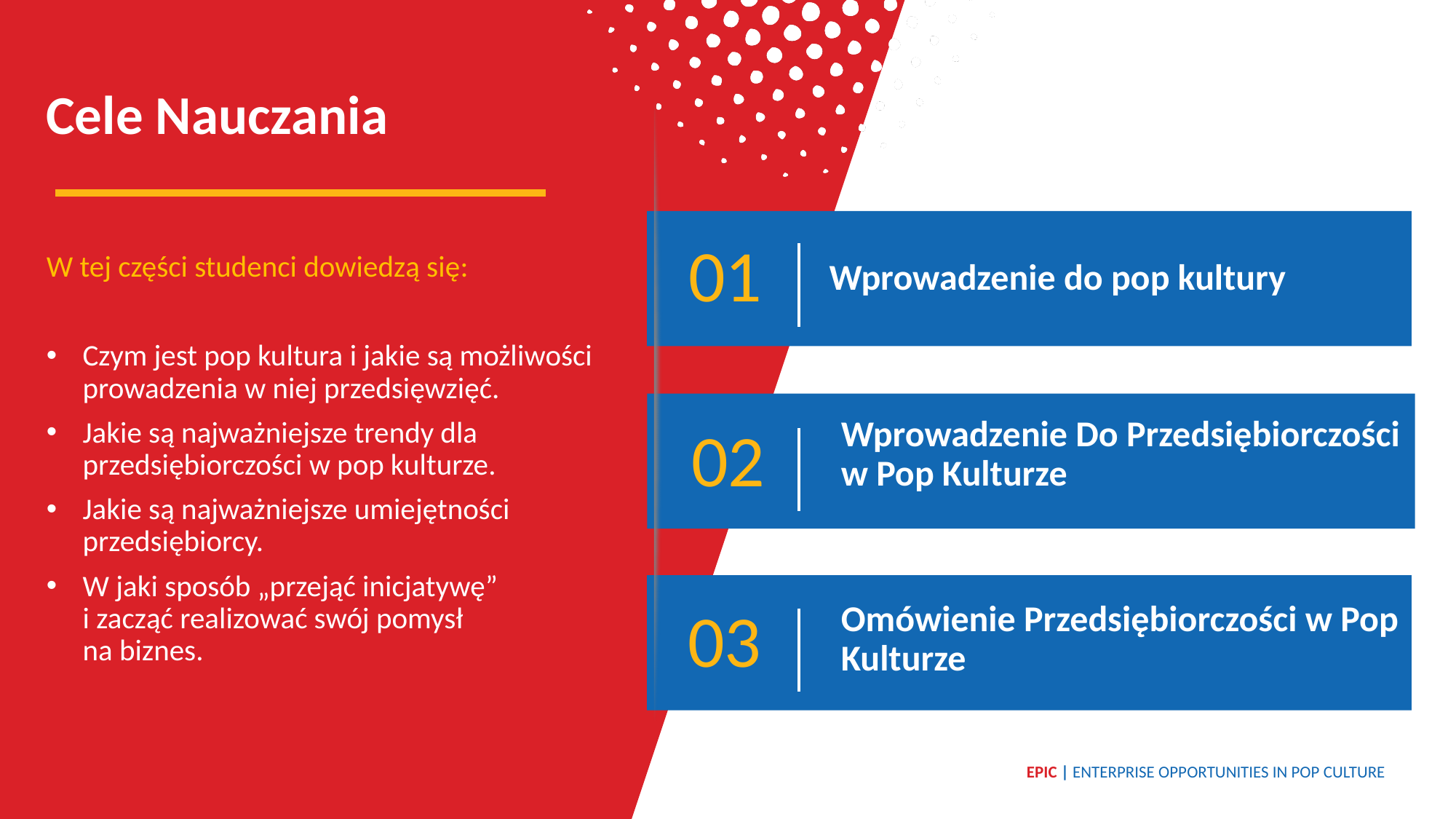

Cele Nauczania
01
Wprowadzenie do pop kultury

W tej części studenci dowiedzą się:

Czym jest pop kultura i jakie są możliwości prowadzenia w niej przedsięwzięć.
Jakie są najważniejsze trendy dla przedsiębiorczości w pop kulturze.
Jakie są najważniejsze umiejętności przedsiębiorcy.
W jaki sposób „przejąć inicjatywę”
i zacząć realizować swój pomysł
na biznes.

02
Wprowadzenie Do Przedsiębiorczości w Pop Kulturze

03
Omówienie Przedsiębiorczości w Pop Kulturze